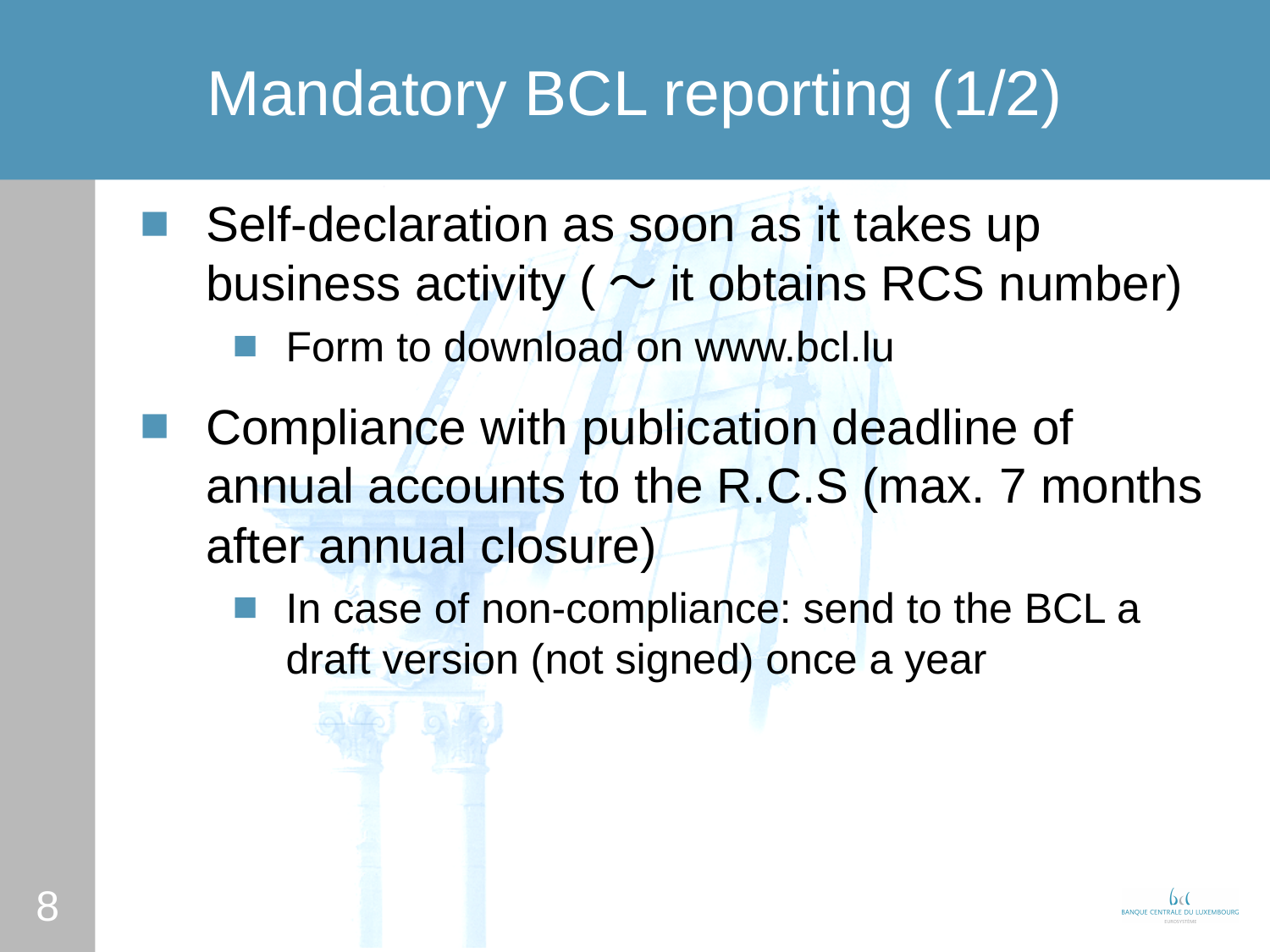

# Mandatory BCL reporting (1/2)
Self-declaration as soon as it takes up business activity (～it obtains RCS number)
Form to download on www.bcl.lu
Compliance with publication deadline of annual accounts to the R.C.S (max. 7 months after annual closure)
In case of non-compliance: send to the BCL a draft version (not signed) once a year
8